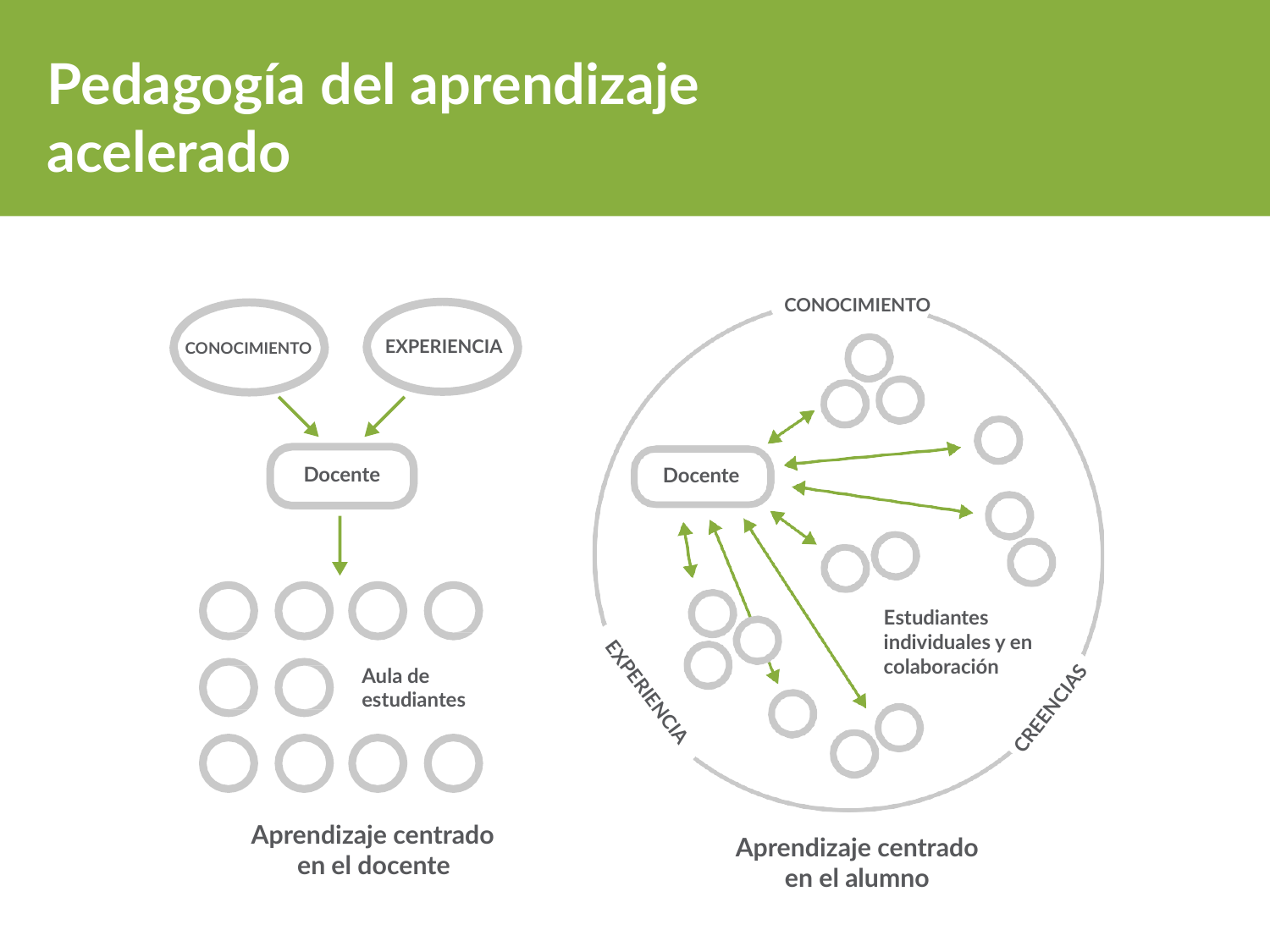

# Pedagogía del aprendizaje acelerado
CONOCIMIENTO

EXPERIENCIA
CONOCIMIENTO

Docente
Docente

Estudiantes individuales y en colaboración

Aula de estudiantes
EXPERIENCIA
CREENCIAS

Aprendizaje centrado en el docente
Aprendizaje centrado en el alumno